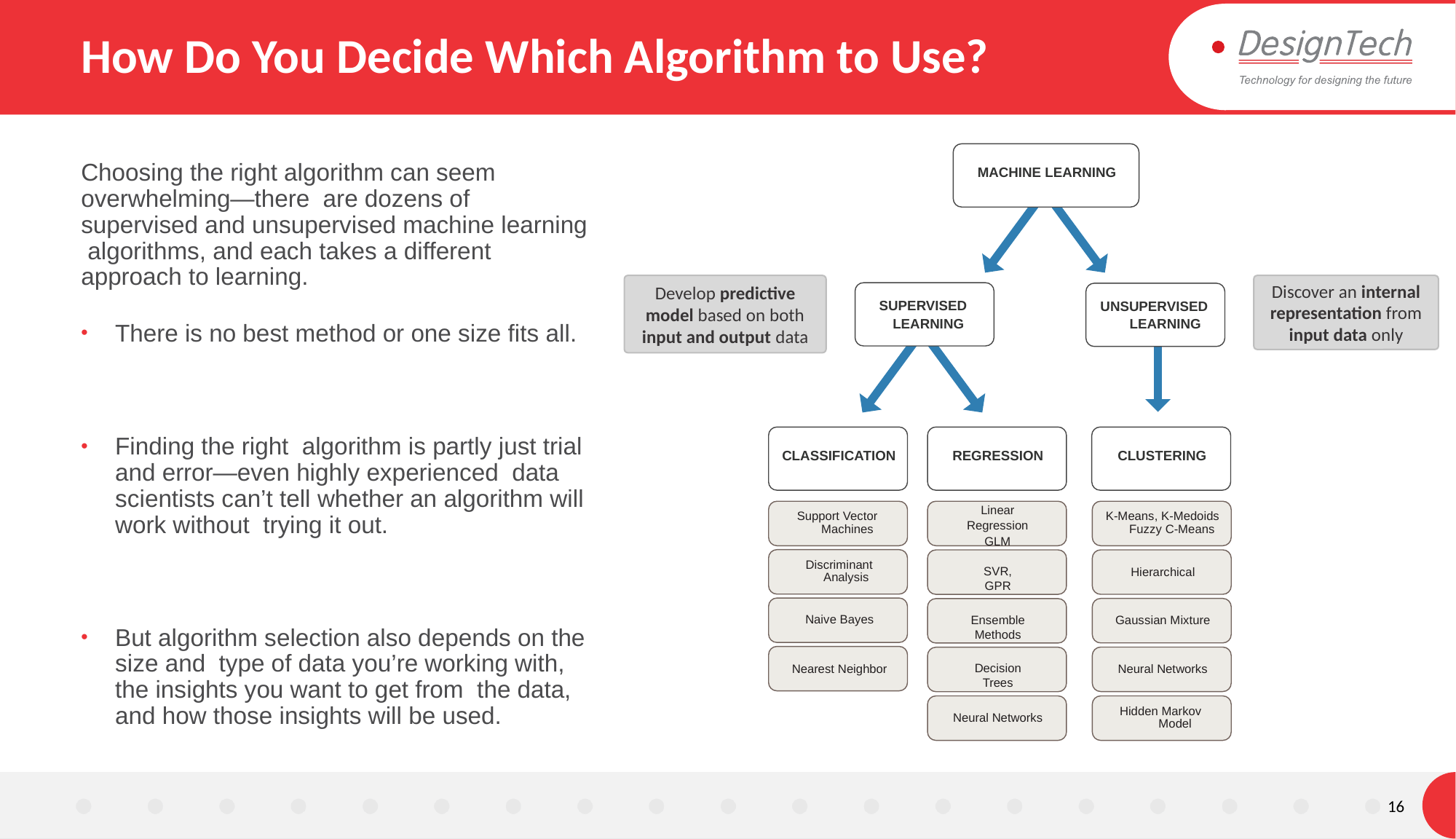

# How Do You Decide Which Algorithm to Use?

MACHINE LEARNING

SUPERVISED  LEARNING
UNSUPERVISED  LEARNING

CLASSIFICATION
REGRESSION
CLUSTERING

Linear
Regression
GLM
Support Vector  Machines
K-Means, K-Medoids  Fuzzy C-Means
Discriminant  Analysis
SVR, GPR
Hierarchical
Naive Bayes
Gaussian Mixture
Ensemble Methods
Decision Trees
Nearest Neighbor
Neural Networks
Hidden Markov  Model
Neural Networks
Choosing the right algorithm can seem overwhelming—there  are dozens of supervised and unsupervised machine learning  algorithms, and each takes a different approach to learning.
There is no best method or one size fits all.

Finding the right  algorithm is partly just trial and error—even highly experienced  data scientists can’t tell whether an algorithm will work without  trying it out.

But algorithm selection also depends on the size and  type of data you’re working with, the insights you want to get from  the data, and how those insights will be used.

Develop predictive model based on both
input and output data
Discover an internal representation from
input data only
16